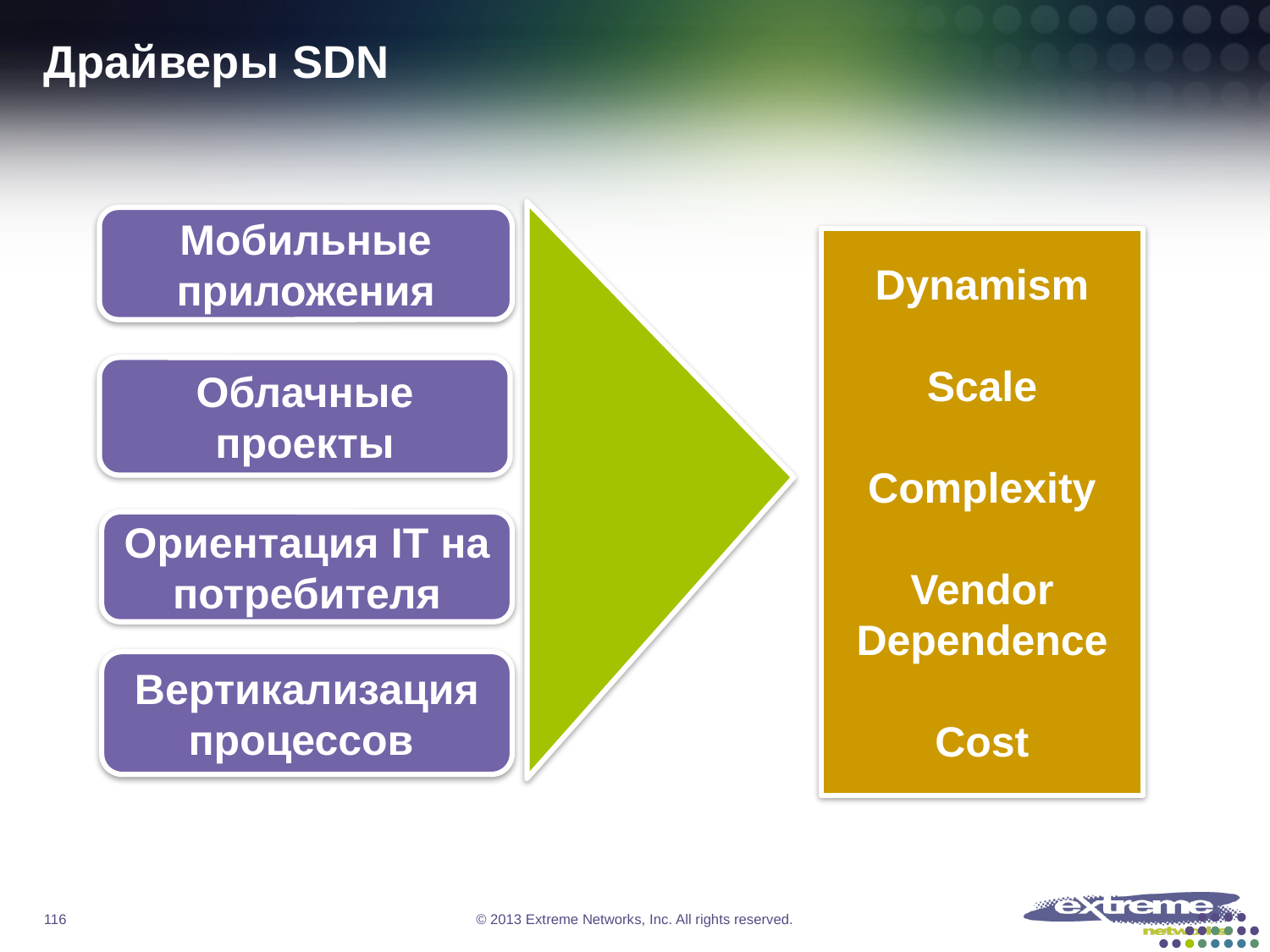

# Драйверы SDN
Мобильные приложения
Dynamism

Scale

Complexity

Vendor Dependence

Cost

Облачные проекты
Ориентация IT на потребителя
Вертикализация процессов
116